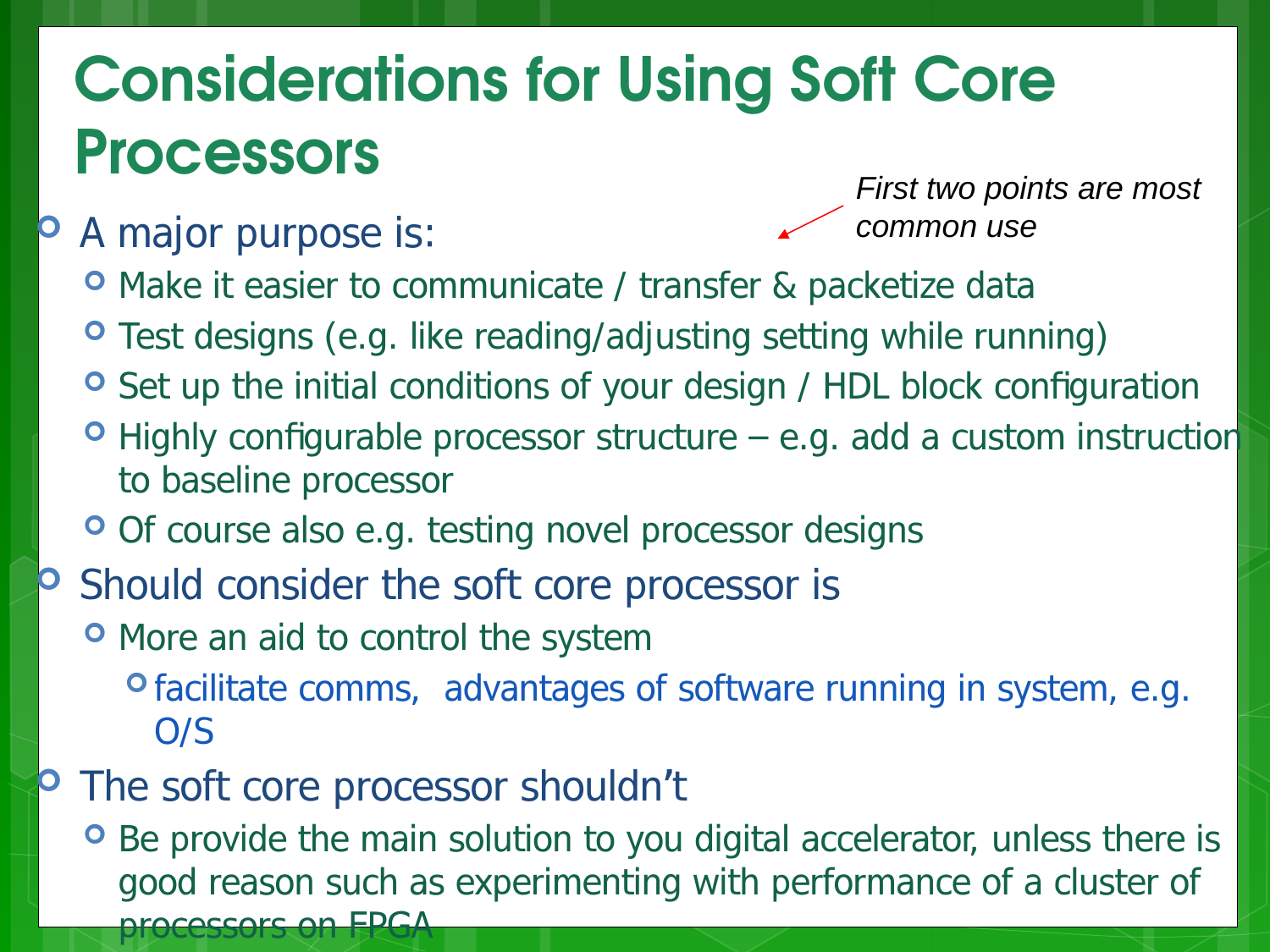

# Considerations for Using Soft Core Processors
First two points are most common use
A major purpose is:
Make it easier to communicate / transfer & packetize data
Test designs (e.g. like reading/adjusting setting while running)
Set up the initial conditions of your design / HDL block configuration
Highly configurable processor structure – e.g. add a custom instruction to baseline processor
Of course also e.g. testing novel processor designs
Should consider the soft core processor is
More an aid to control the system
facilitate comms,  advantages of software running in system, e.g. O/S
The soft core processor shouldn’t
Be provide the main solution to you digital accelerator, unless there is good reason such as experimenting with performance of a cluster of processors on FPGA